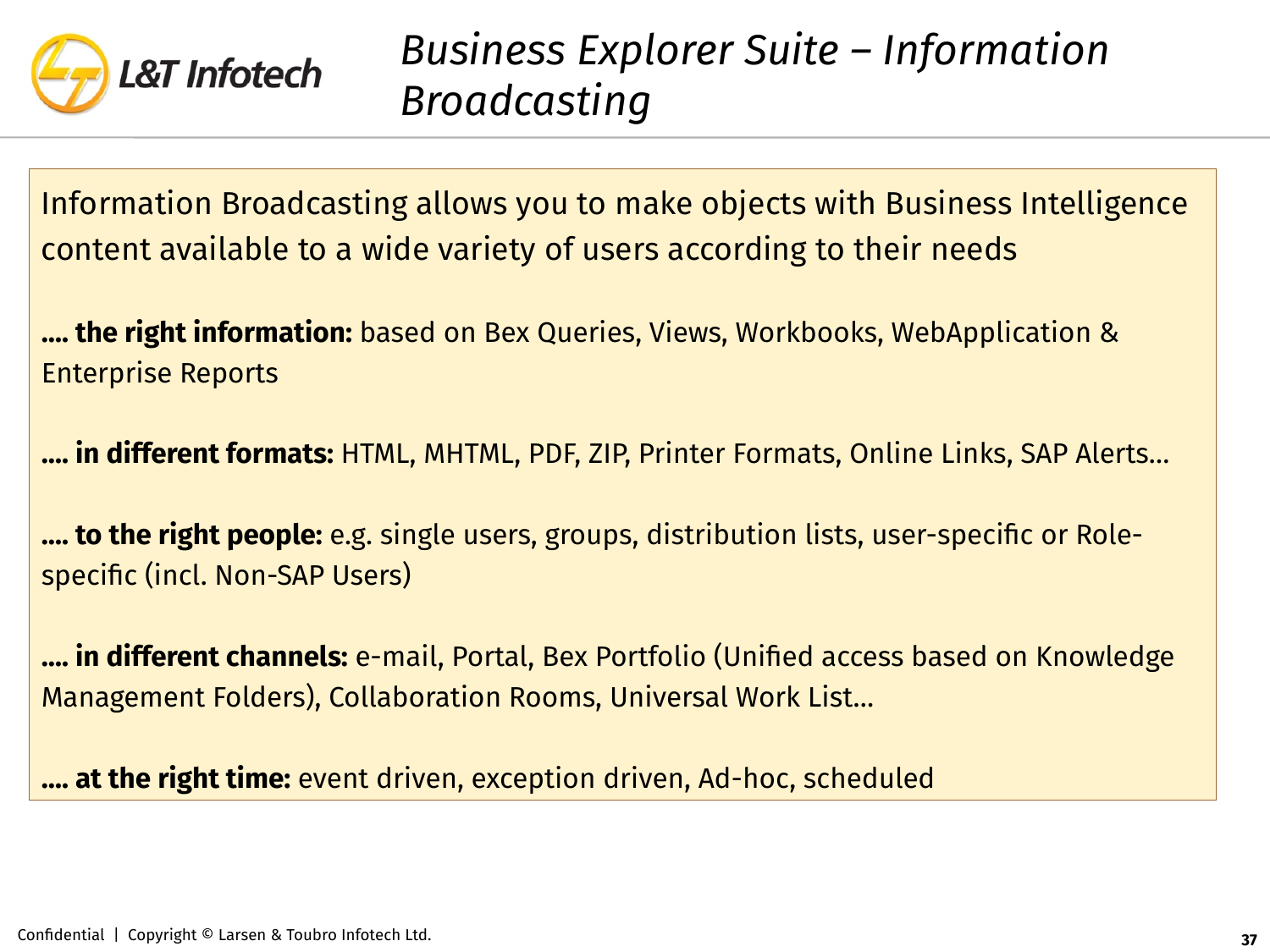

# Business Explorer Suite – Information Broadcasting
Information Broadcasting allows you to make objects with Business Intelligence content available to a wide variety of users according to their needs

…. the right information: based on Bex Queries, Views, Workbooks, WebApplication & Enterprise Reports

…. in different formats: HTML, MHTML, PDF, ZIP, Printer Formats, Online Links, SAP Alerts…

…. to the right people: e.g. single users, groups, distribution lists, user-specific or Role-specific (incl. Non-SAP Users)

…. in different channels: e-mail, Portal, Bex Portfolio (Unified access based on Knowledge Management Folders), Collaboration Rooms, Universal Work List…

…. at the right time: event driven, exception driven, Ad-hoc, scheduled
Confidential  |  Copyright © Larsen & Toubro Infotech Ltd.
37